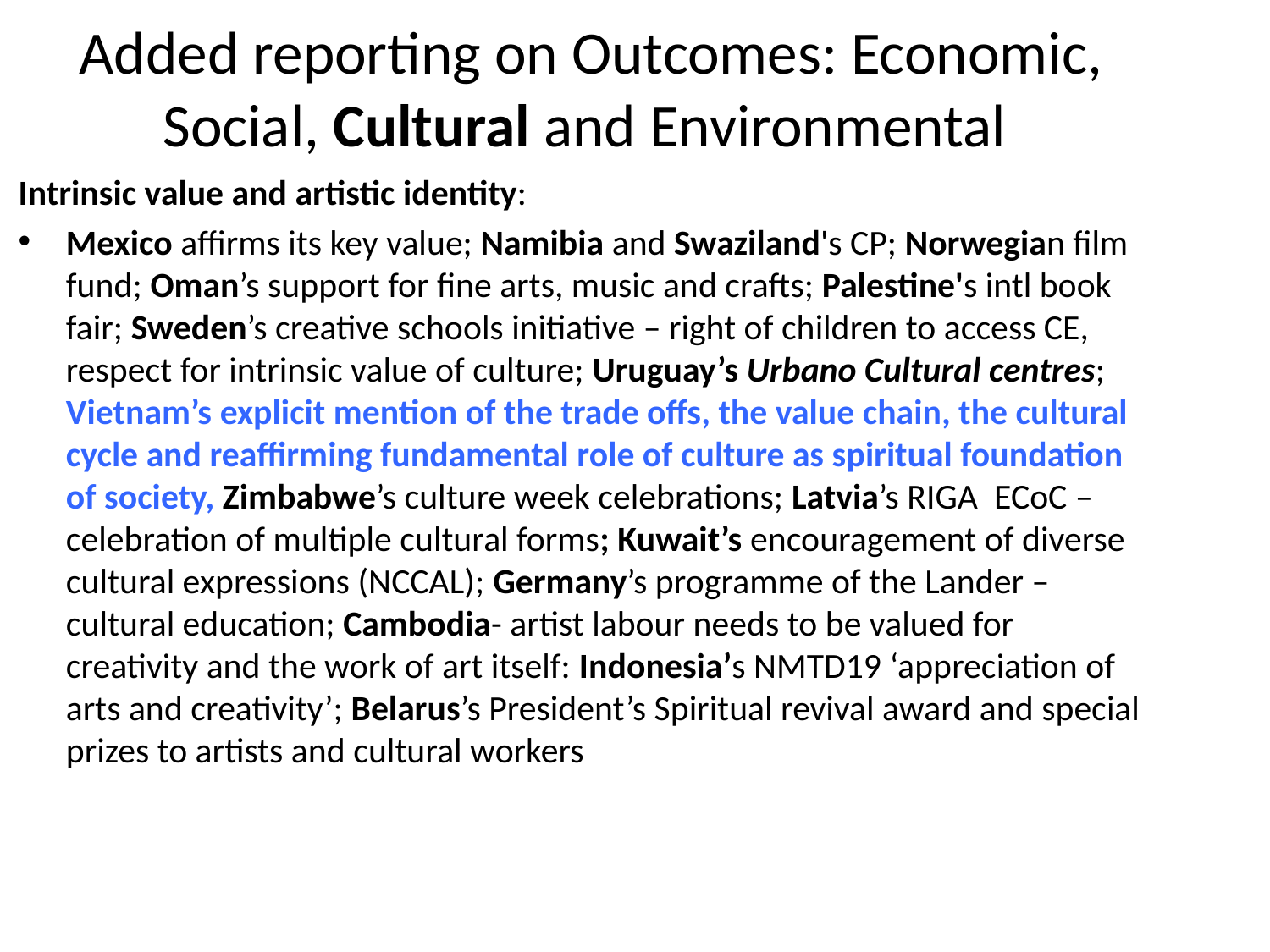

# Added reporting on Outcomes: Economic, Social, Cultural and Environmental
Intrinsic value and artistic identity:
Mexico affirms its key value; Namibia and Swaziland's CP; Norwegian film fund; Oman’s support for fine arts, music and crafts; Palestine's intl book fair; Sweden’s creative schools initiative – right of children to access CE, respect for intrinsic value of culture; Uruguay’s Urbano Cultural centres; Vietnam’s explicit mention of the trade offs, the value chain, the cultural cycle and reaffirming fundamental role of culture as spiritual foundation of society, Zimbabwe’s culture week celebrations; Latvia’s RIGA  ECoC – celebration of multiple cultural forms; Kuwait’s encouragement of diverse cultural expressions (NCCAL); Germany’s programme of the Lander – cultural education; Cambodia- artist labour needs to be valued for creativity and the work of art itself: Indonesia’s NMTD19 ‘appreciation of arts and creativity’; Belarus’s President’s Spiritual revival award and special prizes to artists and cultural workers